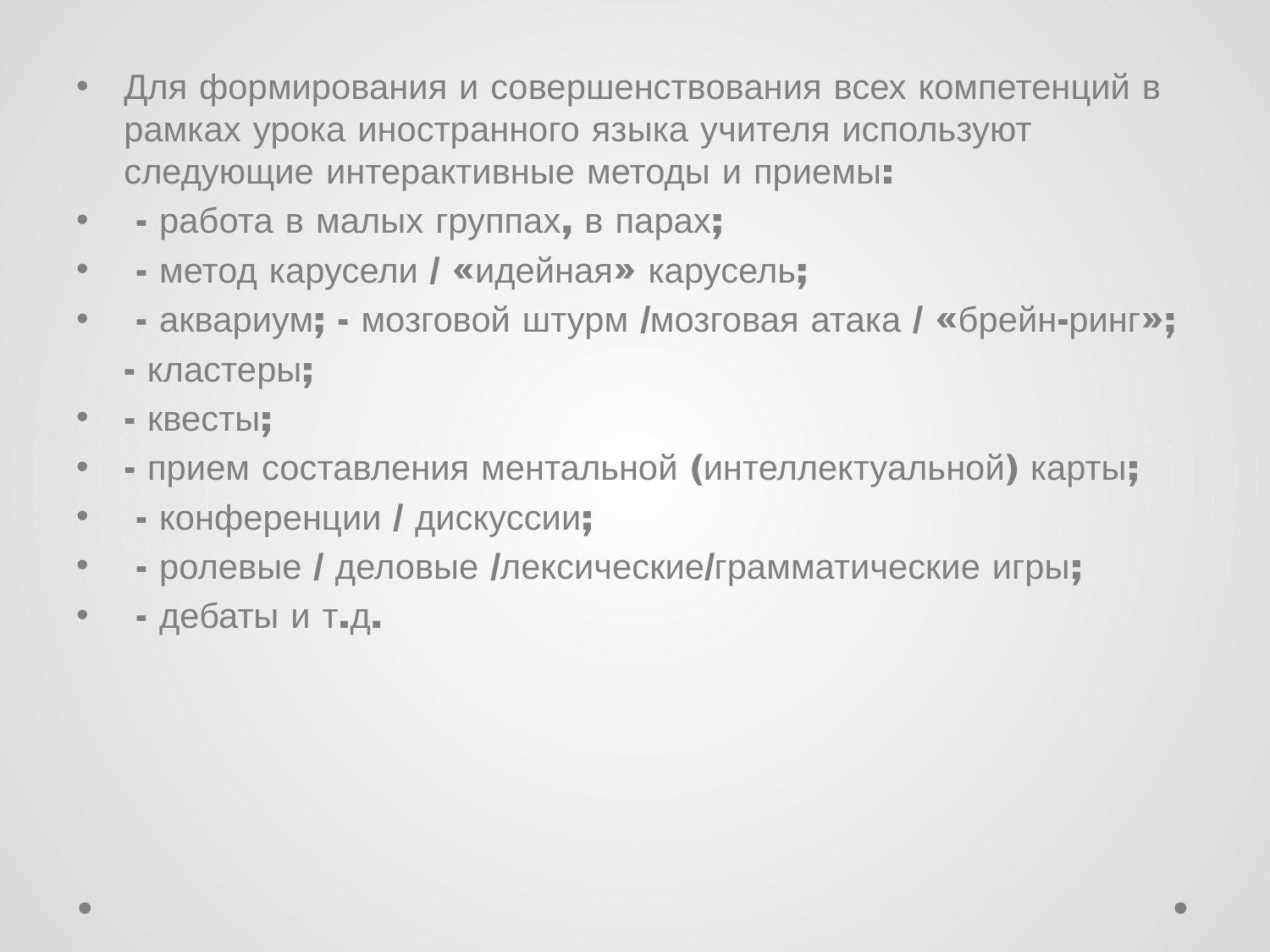

Для формирования и совершенствования всех компетенций в рамках урока иностранного языка учителя используют следующие интерактивные методы и приемы:
 - работа в малых группах, в парах;
 - метод карусели / «идейная» карусель;
 - аквариум; - мозговой штурм /мозговая атака / «брейн-ринг»;
    - кластеры;
- квесты;
- прием составления ментальной (интеллектуальной) карты;
 - конференции / дискуссии;
 - ролевые / деловые /лексические/грамматические игры;
 - дебаты и т.д.